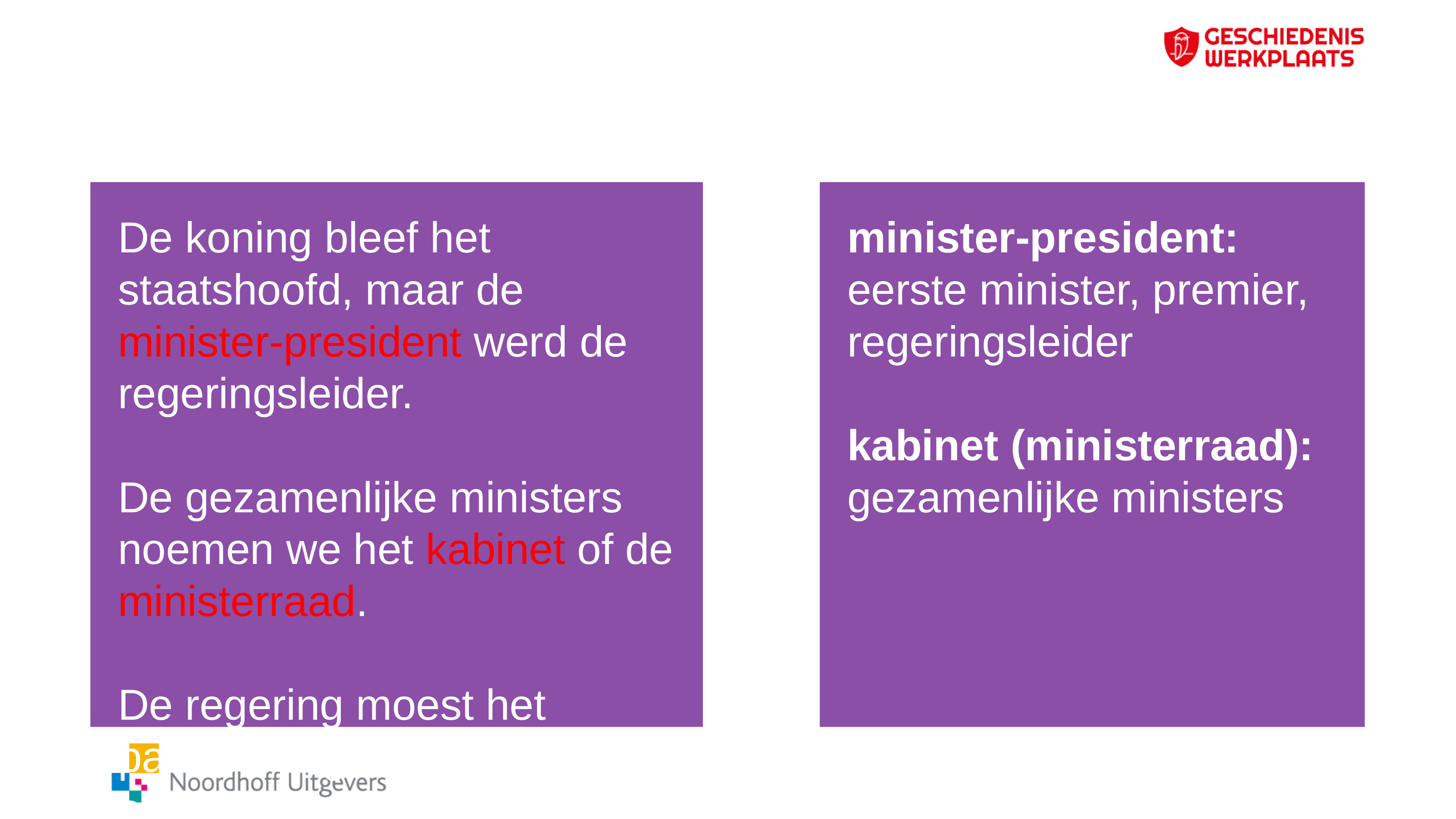

De koning bleef het staatshoofd, maar de minister-president werd de regeringsleider.
De gezamenlijke ministers noemen we het kabinet of de ministerraad.
De regering moest het parlement goed informeren en mocht niets doen zonder toestemming van het parlement.

Het ontstaan van een parlementair stelsel en de toename van volksinvloed is een kenmerkend aspect van de tijd van burgers en stoommachines.

minister-president: eerste minister, premier, regeringsleider

kabinet (ministerraad): gezamenlijke ministers